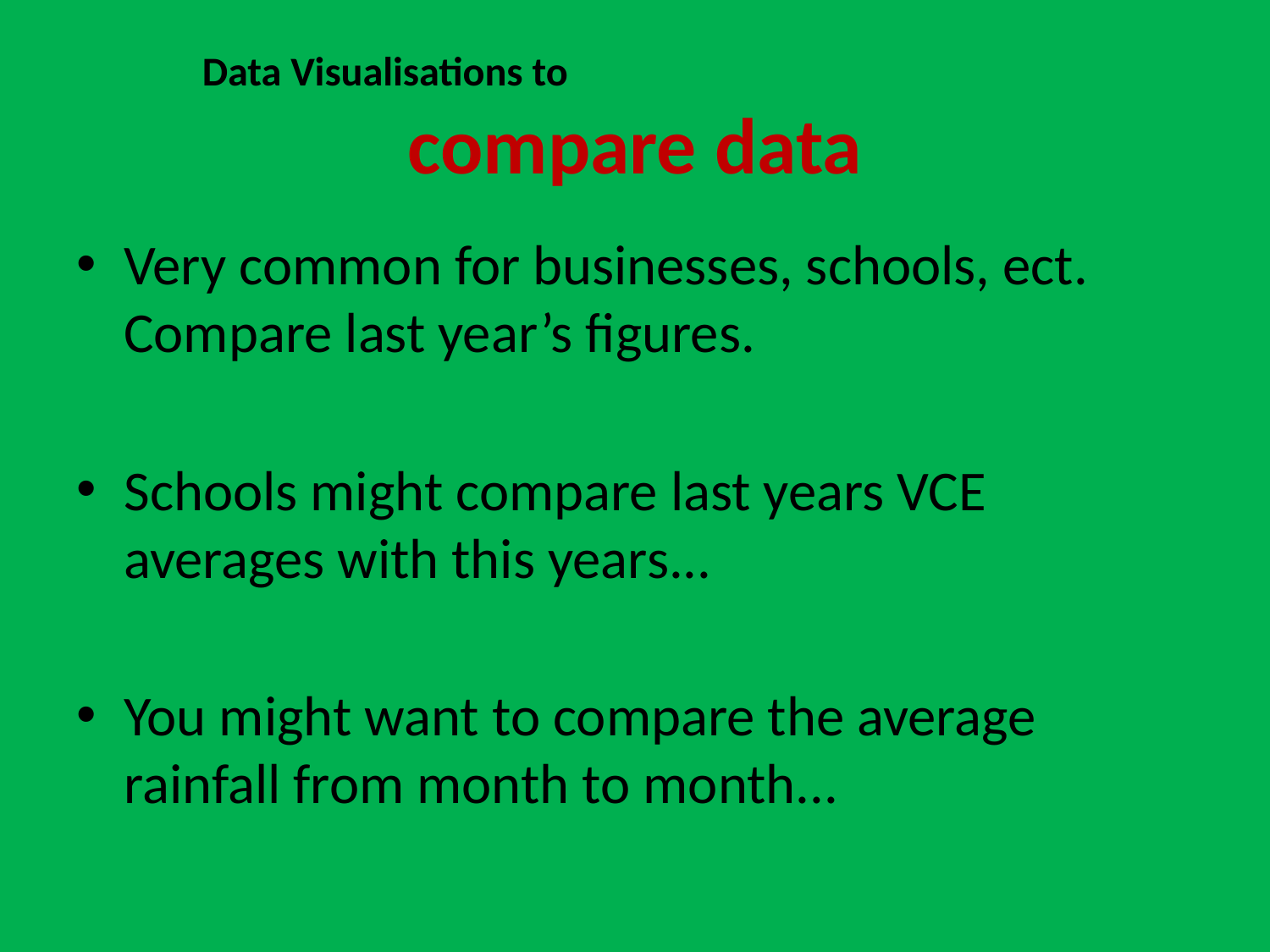

# Data Visualisations to compare data
Very common for businesses, schools, ect. Compare last year’s figures.

Schools might compare last years VCE averages with this years...

You might want to compare the average rainfall from month to month...